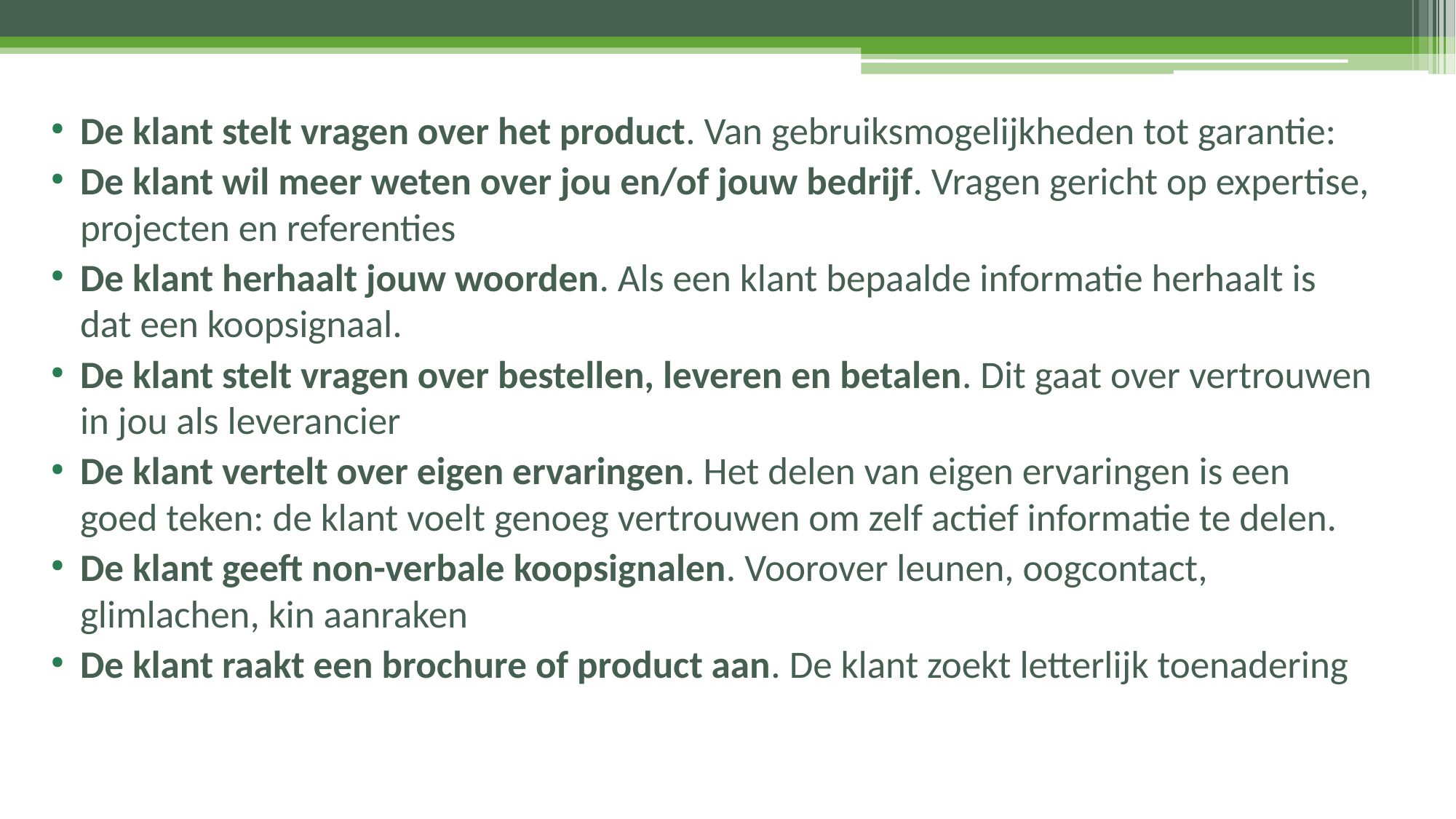

De klant stelt vragen over het product. Van gebruiksmogelijkheden tot garantie:
De klant wil meer weten over jou en/of jouw bedrijf. Vragen gericht op expertise, projecten en referenties
De klant herhaalt jouw woorden. Als een klant bepaalde informatie herhaalt is dat een koopsignaal.
De klant stelt vragen over bestellen, leveren en betalen. Dit gaat over vertrouwen in jou als leverancier
De klant vertelt over eigen ervaringen. Het delen van eigen ervaringen is een goed teken: de klant voelt genoeg vertrouwen om zelf actief informatie te delen.
De klant geeft non-verbale koopsignalen. Voorover leunen, oogcontact, glimlachen, kin aanraken
De klant raakt een brochure of product aan. De klant zoekt letterlijk toenadering
#